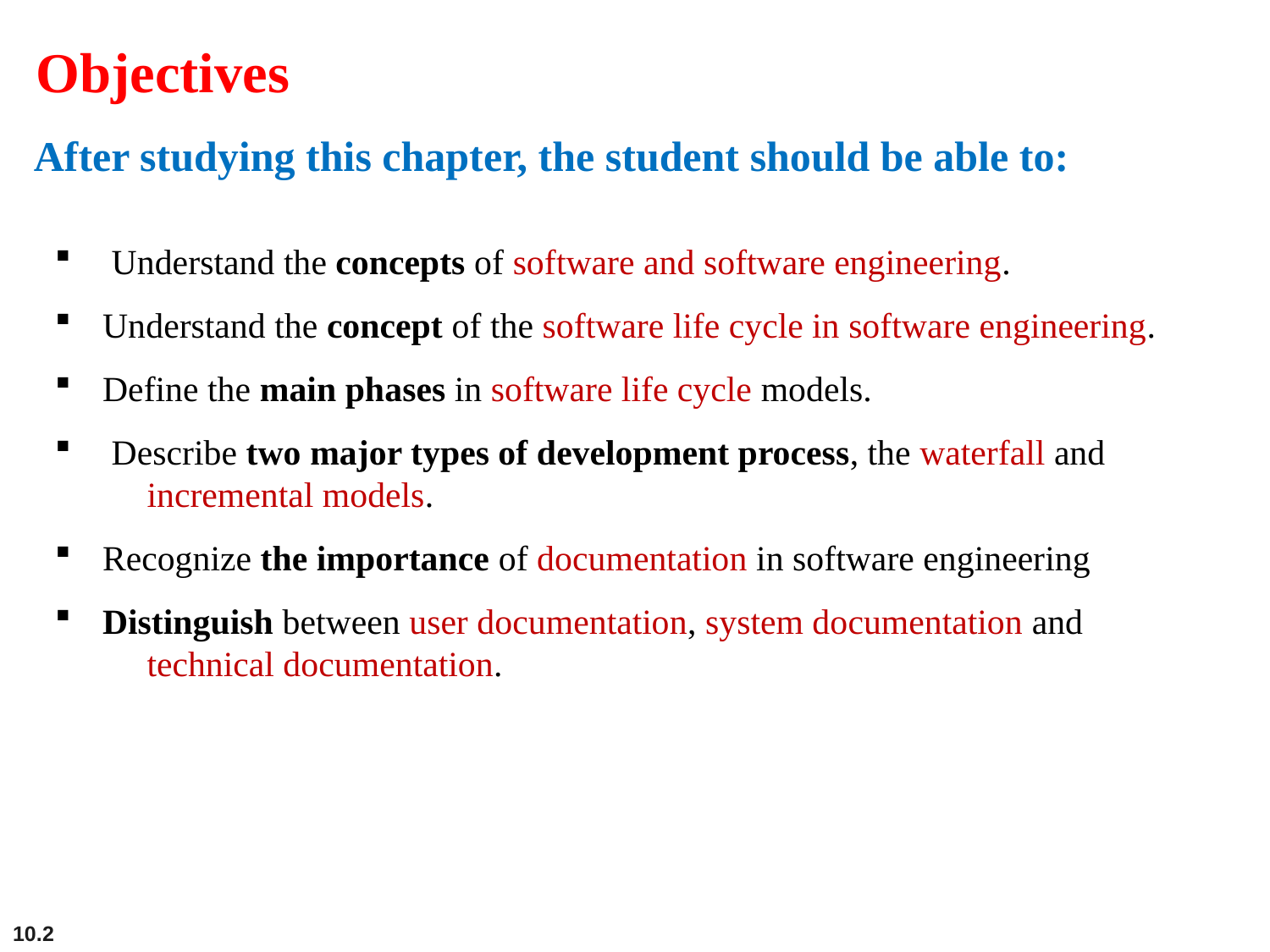

Objectives
After studying this chapter, the student should be able to:
 Understand the concepts of software and software engineering.
Understand the concept of the software life cycle in software engineering.
Define the main phases in software life cycle models.
 Describe two major types of development process, the waterfall and
     incremental models.
Recognize the importance of documentation in software engineering
Distinguish between user documentation, system documentation and
     technical documentation.
10.2